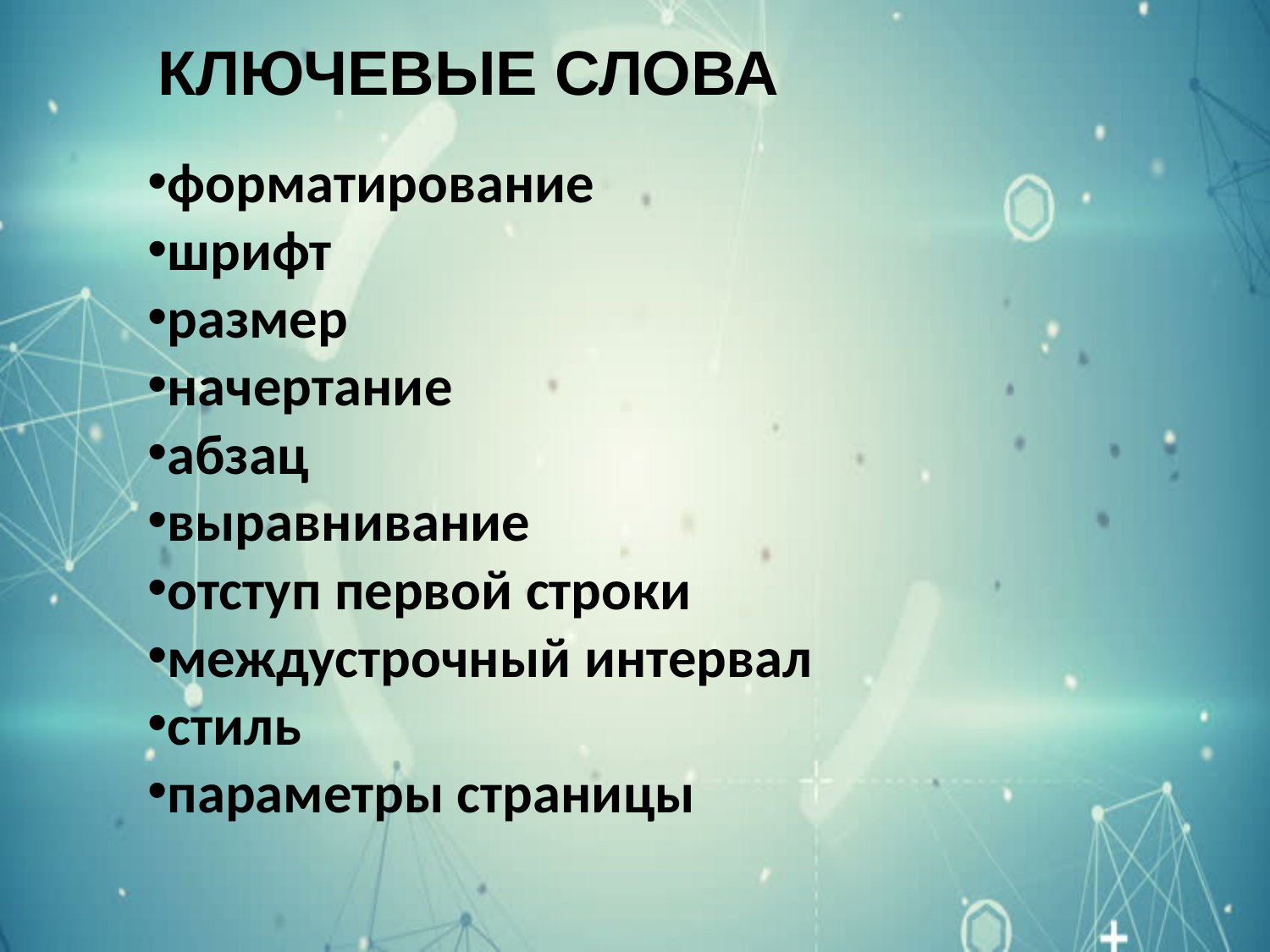

# Ключевые слова
форматирование
шрифт
размер
начертание
абзац
выравнивание
отступ первой строки
междустрочный интервал
стиль
параметры страницы